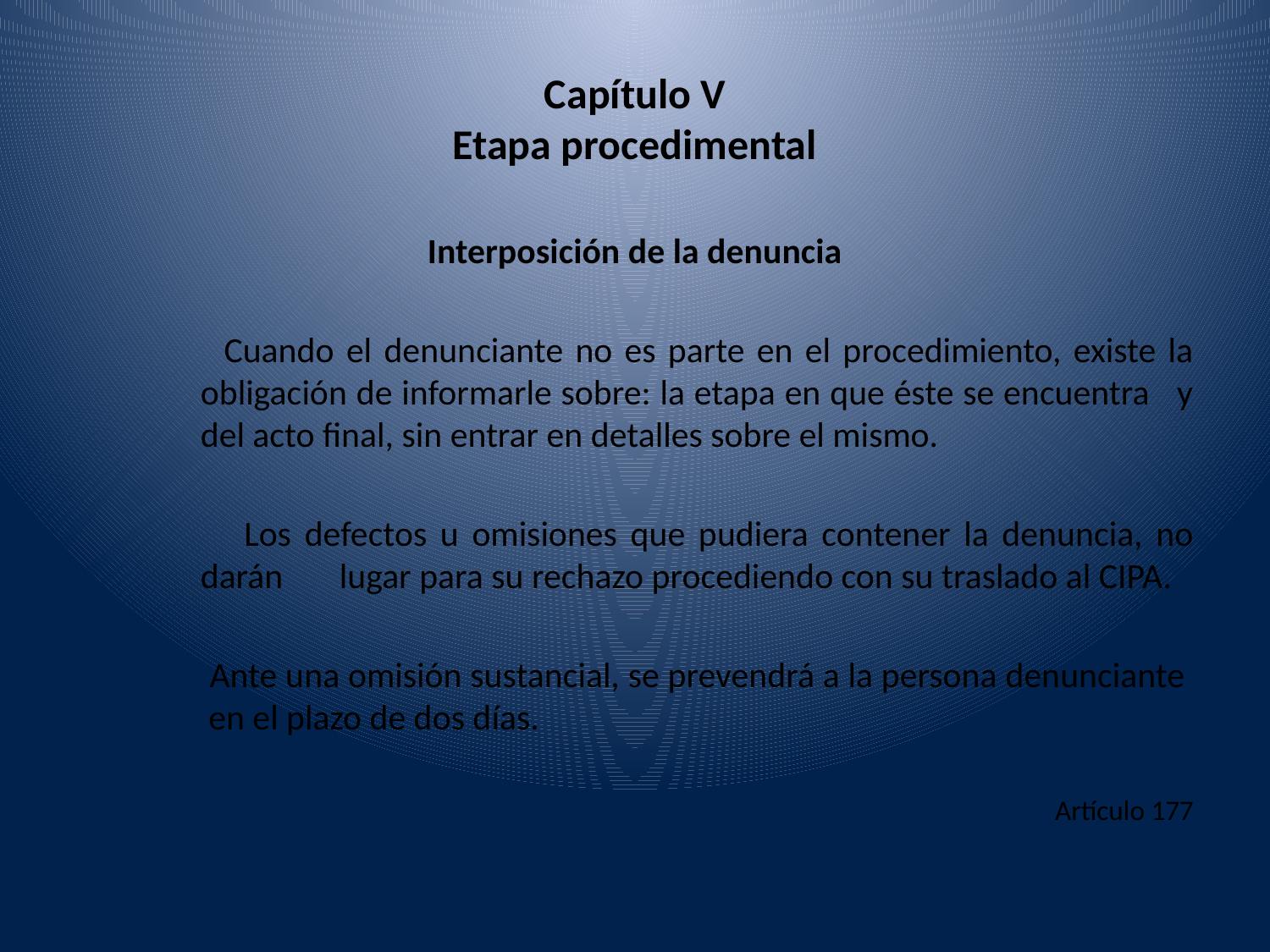

# Capítulo V Etapa procedimental
Interposición de la denuncia

      Cuando el denunciante no es parte en el procedimiento, existe la obligación de informarle sobre: la etapa en que éste se encuentra   y del acto final, sin entrar en detalles sobre el mismo.

        Los defectos u omisiones que pudiera contener la denuncia, no darán       lugar para su rechazo procediendo con su traslado al CIPA.

          Ante una omisión sustancial, se prevendrá a la persona denunciante   en el plazo de dos días.

Artículo 177